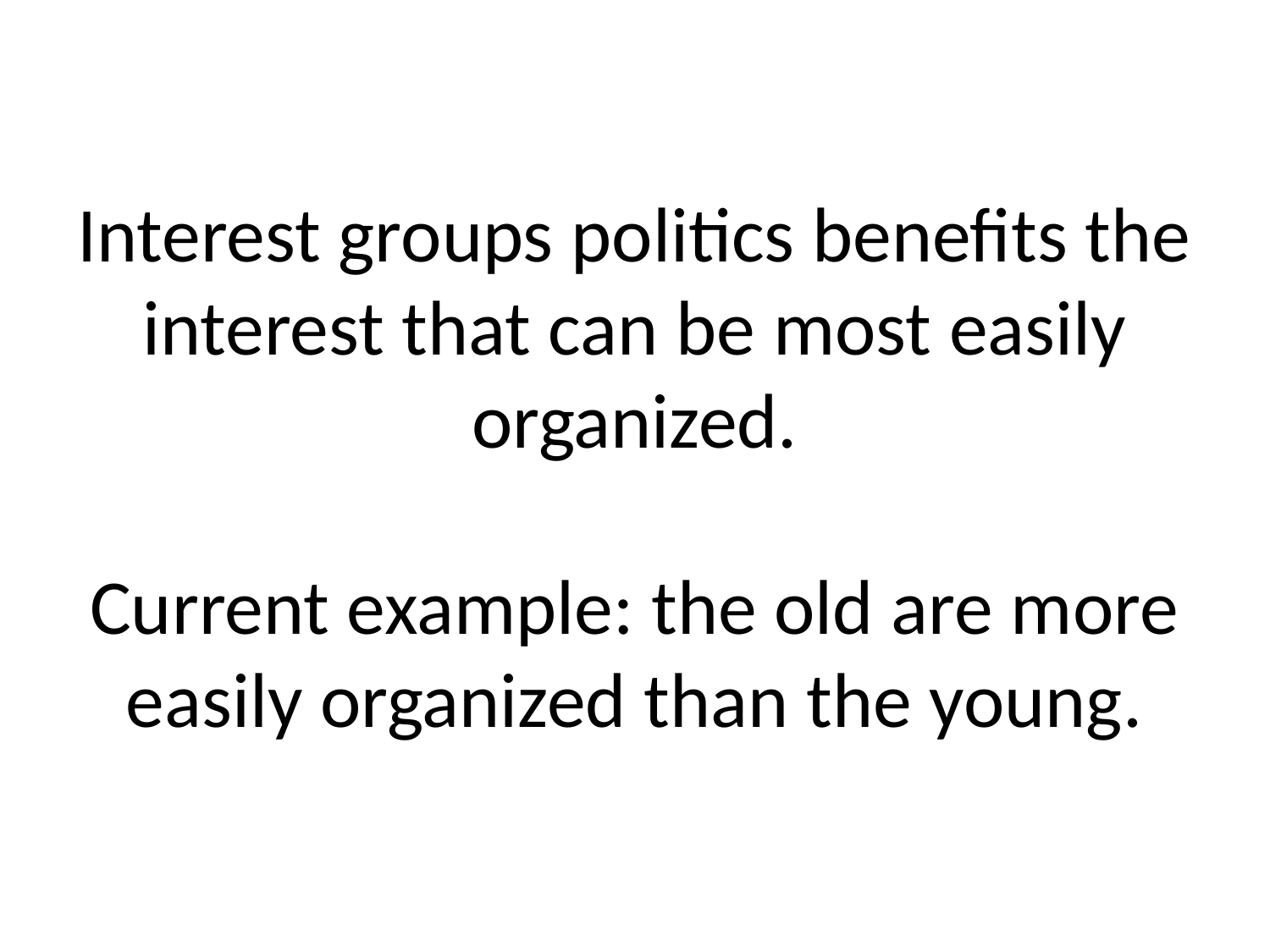

# Interest groups politics benefits the interest that can be most easily organized. Current example: the old are more easily organized than the young.